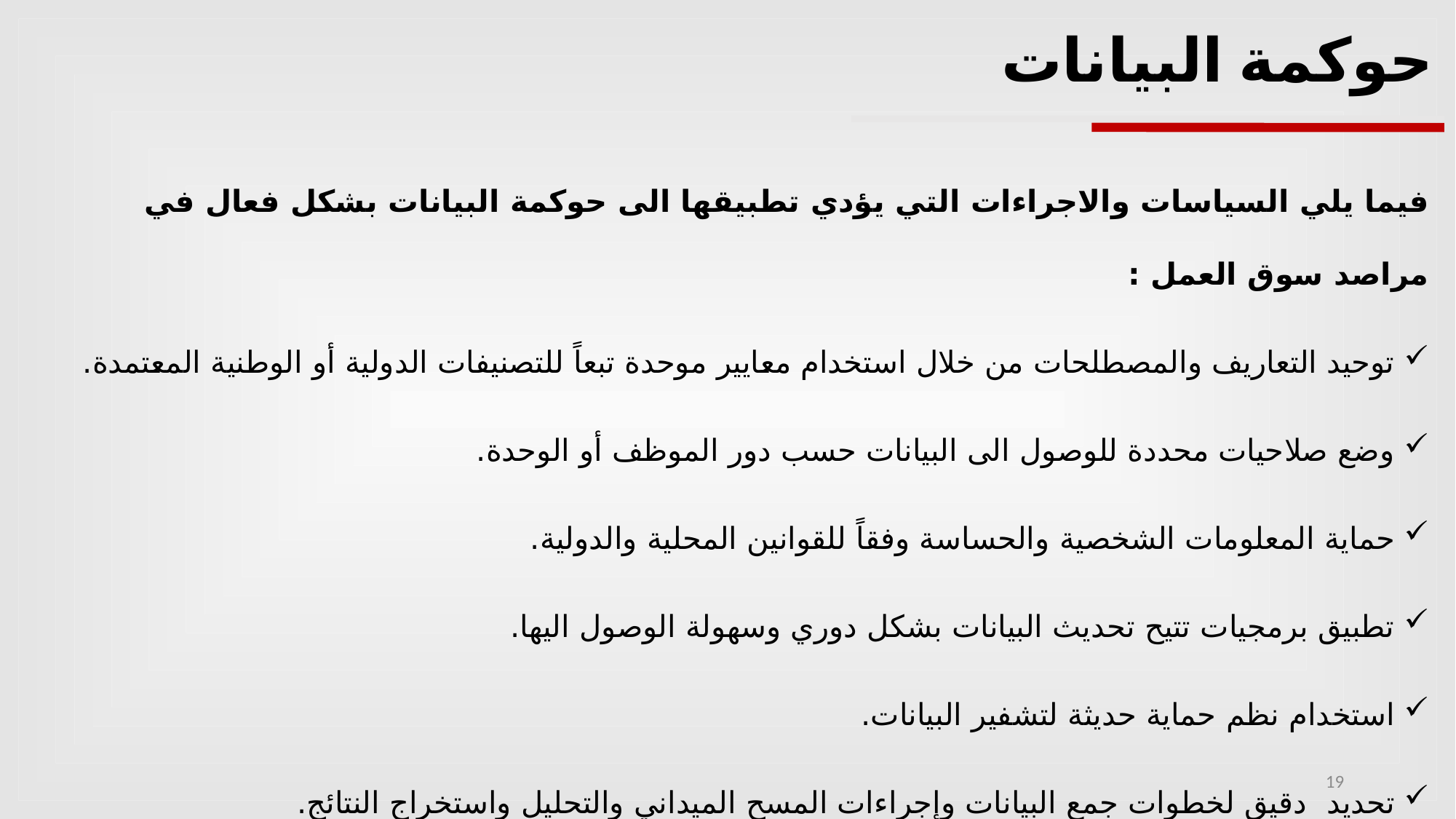

حوكمة البيانات

فيما يلي السياسات والاجراءات التي يؤدي تطبيقها الى حوكمة البيانات بشكل فعال في مراصد سوق العمل :
توحيد التعاريف والمصطلحات من خلال استخدام معايير موحدة تبعاً للتصنيفات الدولية أو الوطنية المعتمدة.
وضع صلاحيات محددة للوصول الى البيانات حسب دور الموظف أو الوحدة.
حماية المعلومات الشخصية والحساسة وفقاً للقوانين المحلية والدولية.
تطبيق برمجيات تتيح تحديث البيانات بشكل دوري وسهولة الوصول اليها.
استخدام نظم حماية حديثة لتشفير البيانات.
تحديد  دقيق لخطوات جمع البيانات وإجراءات المسح الميداني والتحليل واستخراج النتائج.

19